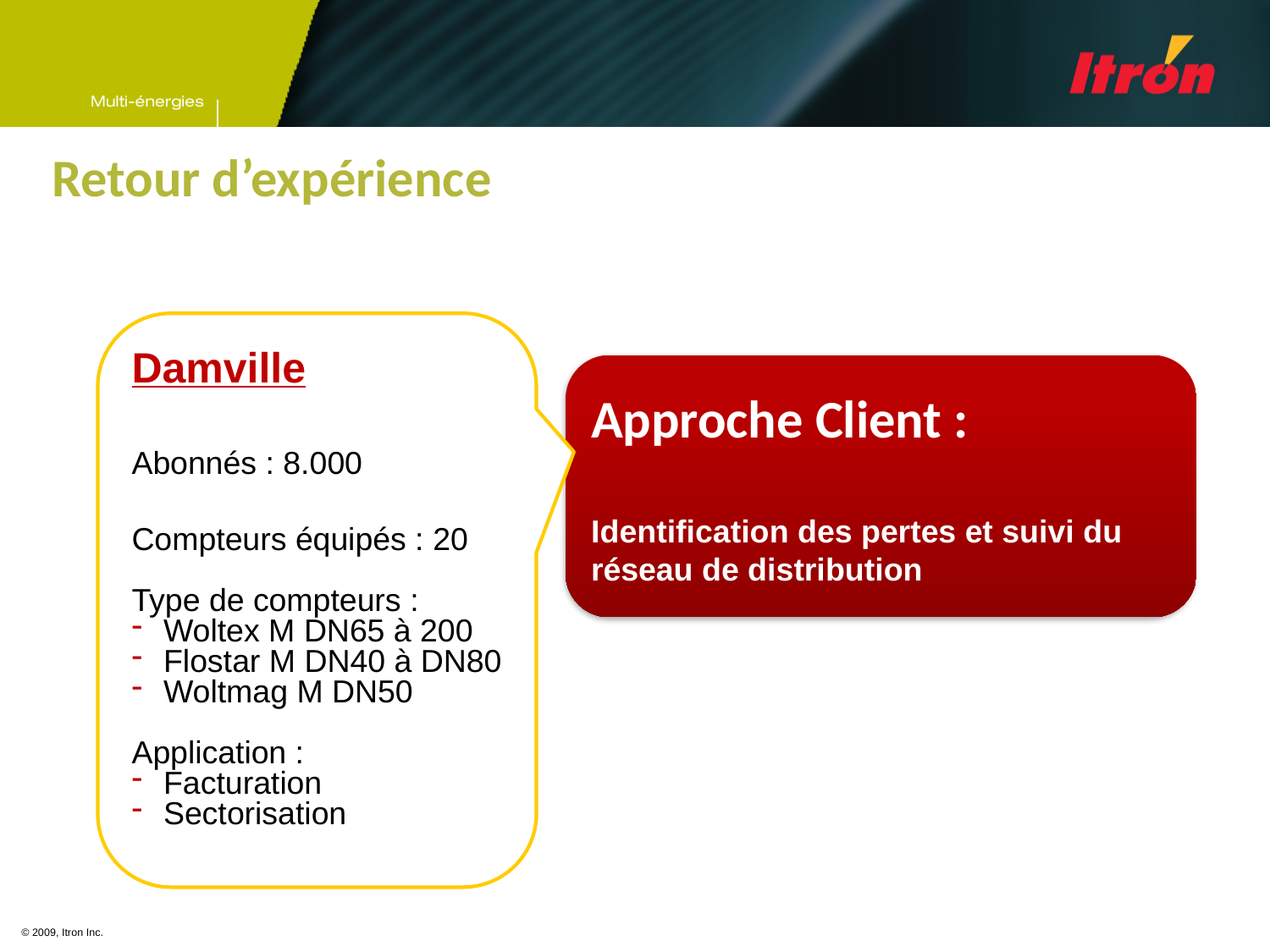

# Retour d’expérience
Damville

Abonnés : 8.000

Compteurs équipés : 20

Type de compteurs :
Woltex M DN65 à 200
Flostar M DN40 à DN80
Woltmag M DN50

Application :
Facturation
Sectorisation

Approche Client :

Identification des pertes et suivi du réseau de distribution